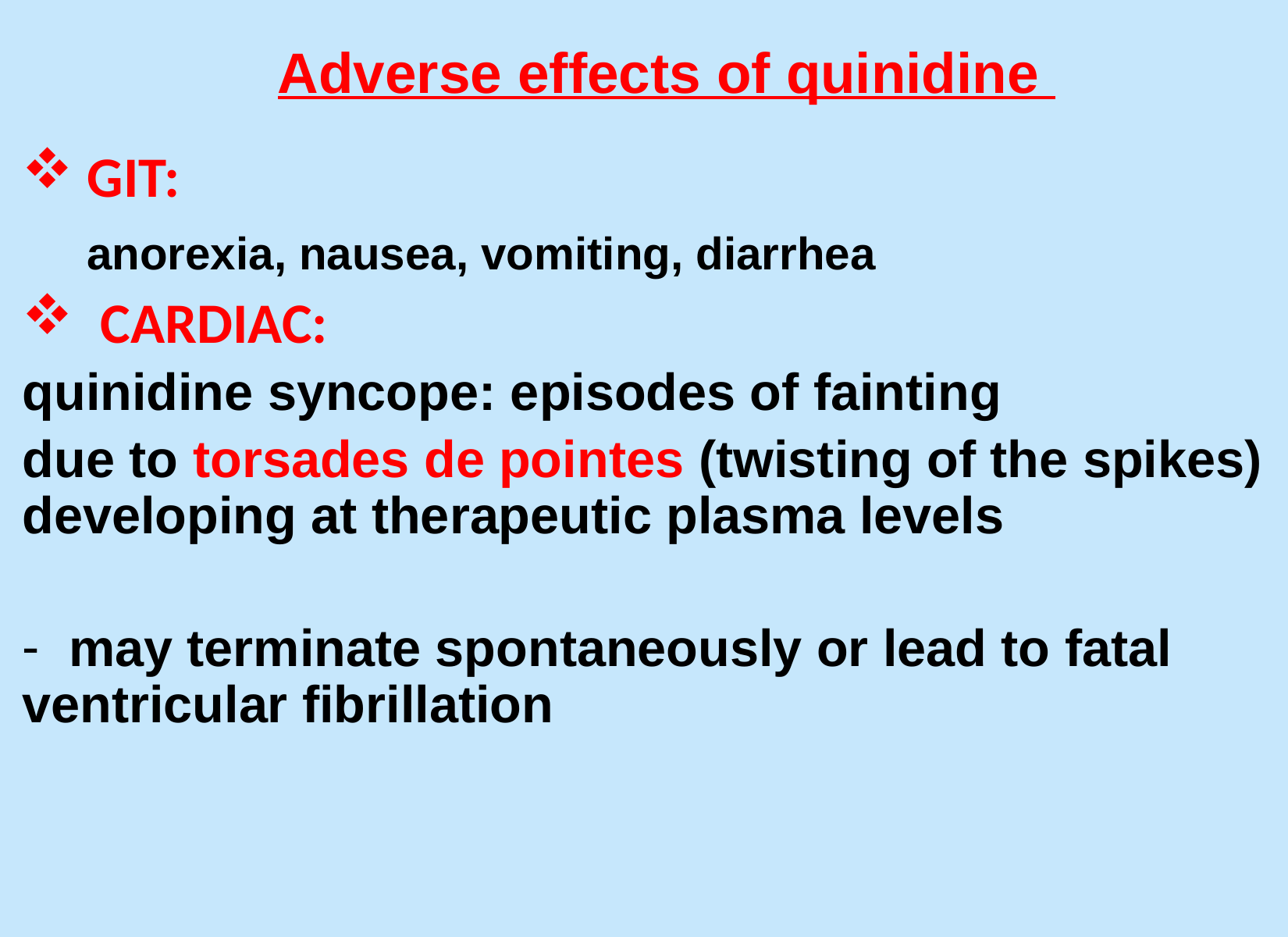

Adverse effects of quinidine

 GIT:
     anorexia, nausea, vomiting, diarrhea
  CARDIAC:
quinidine syncope: episodes of fainting
due to torsades de pointes (twisting of the spikes) developing at therapeutic plasma levels

  may terminate spontaneously or lead to fatal  ventricular fibrillation

#